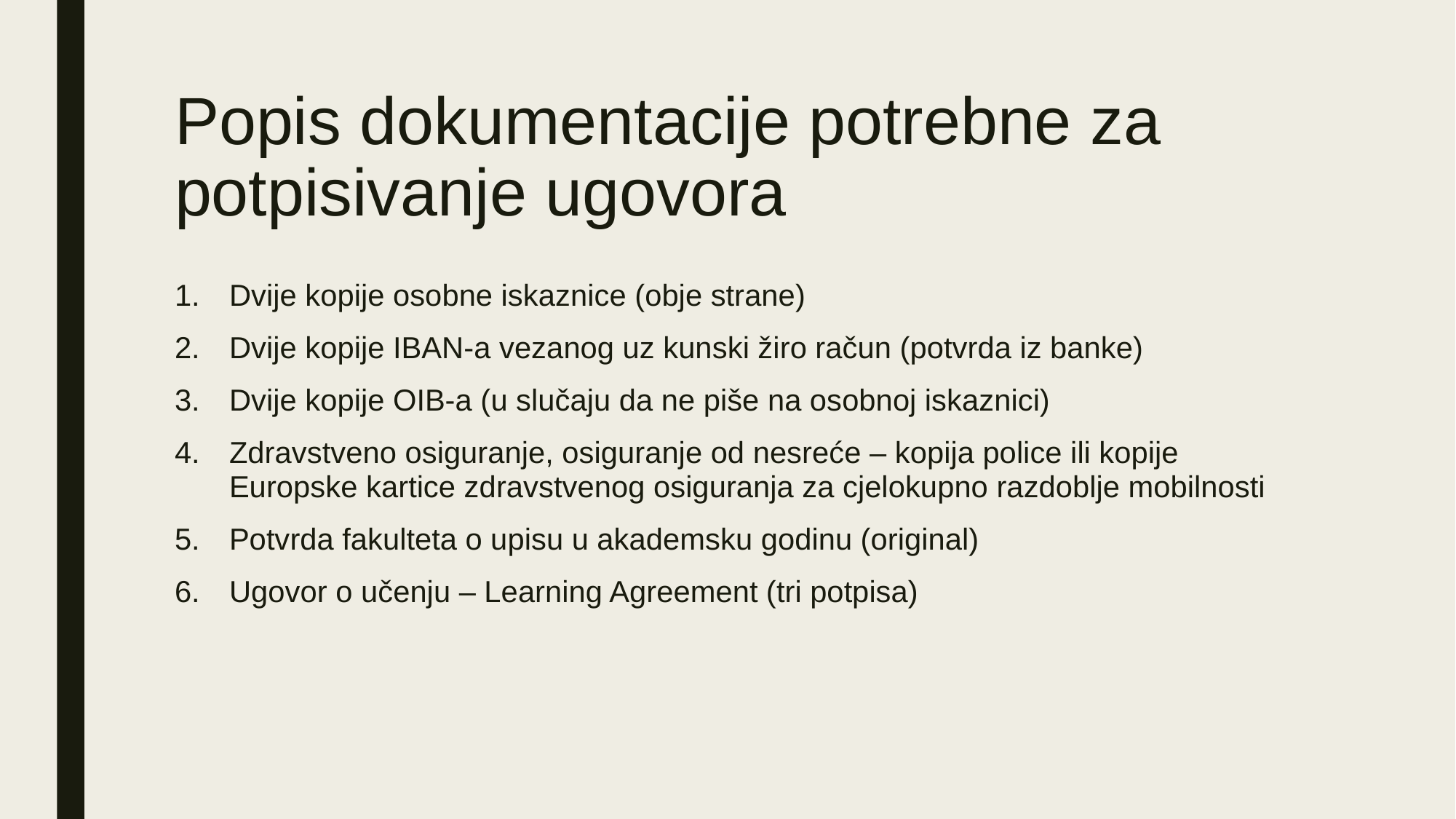

# Popis dokumentacije potrebne za potpisivanje ugovora
Dvije kopije osobne iskaznice (obje strane)
Dvije kopije IBAN-a vezanog uz kunski žiro račun (potvrda iz banke)
Dvije kopije OIB-a (u slučaju da ne piše na osobnoj iskaznici)
Zdravstveno osiguranje, osiguranje od nesreće – kopija police ili kopije Europske kartice zdravstvenog osiguranja za cjelokupno razdoblje mobilnosti
Potvrda fakulteta o upisu u akademsku godinu (original)
Ugovor o učenju – Learning Agreement (tri potpisa)